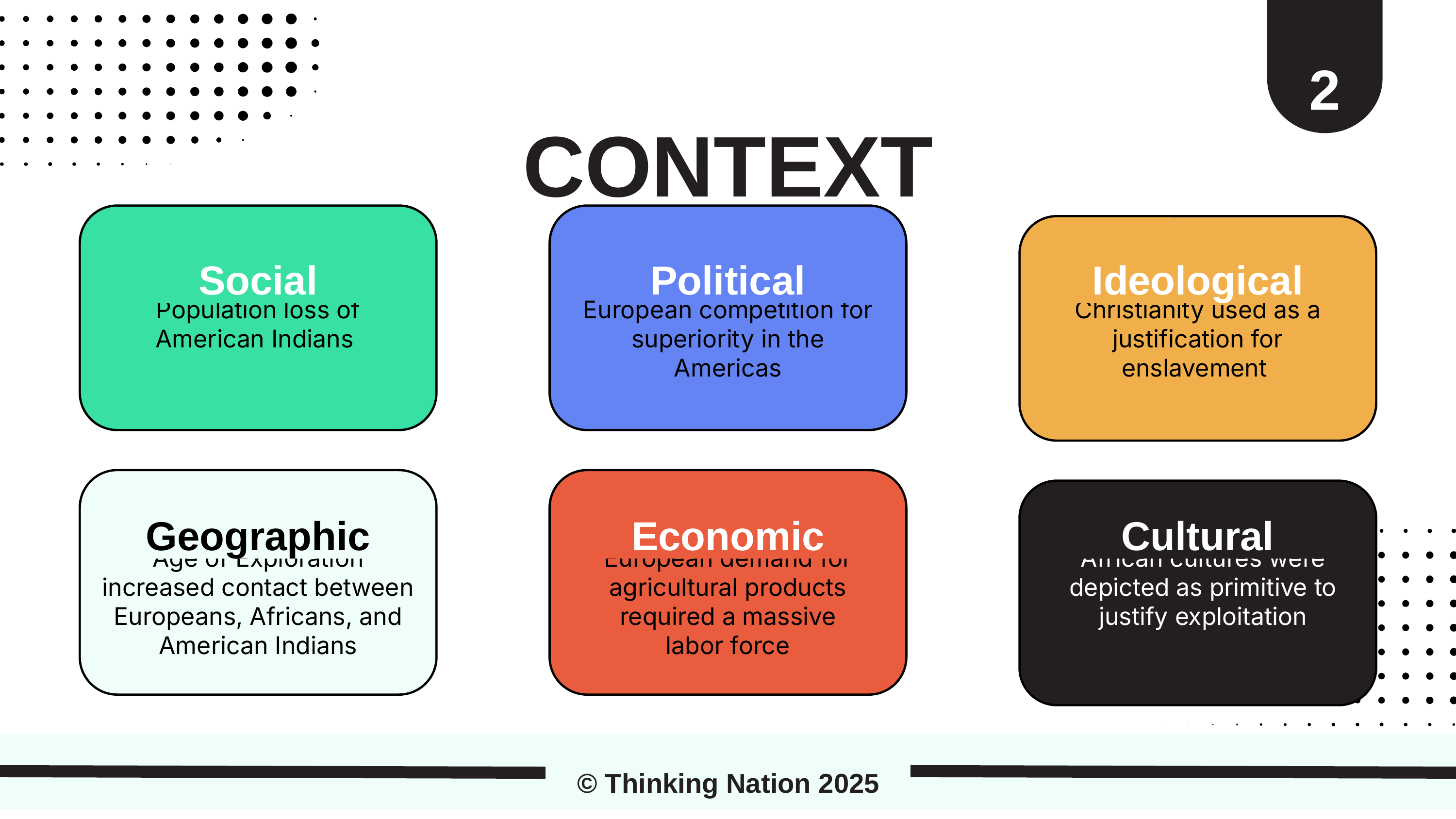

2
CONTEXT

Social
Political
Ideological
Population loss of American Indians
European competition for superiority in the Americas
Christianity used as a justification for enslavement

Geographic
Economic
Cultural

Age of Exploration increased contact between Europeans, Africans, and American Indians
European demand for agricultural products required a massive labor force
African cultures were depicted as primitive to justify exploitation

© Thinking Nation 2025